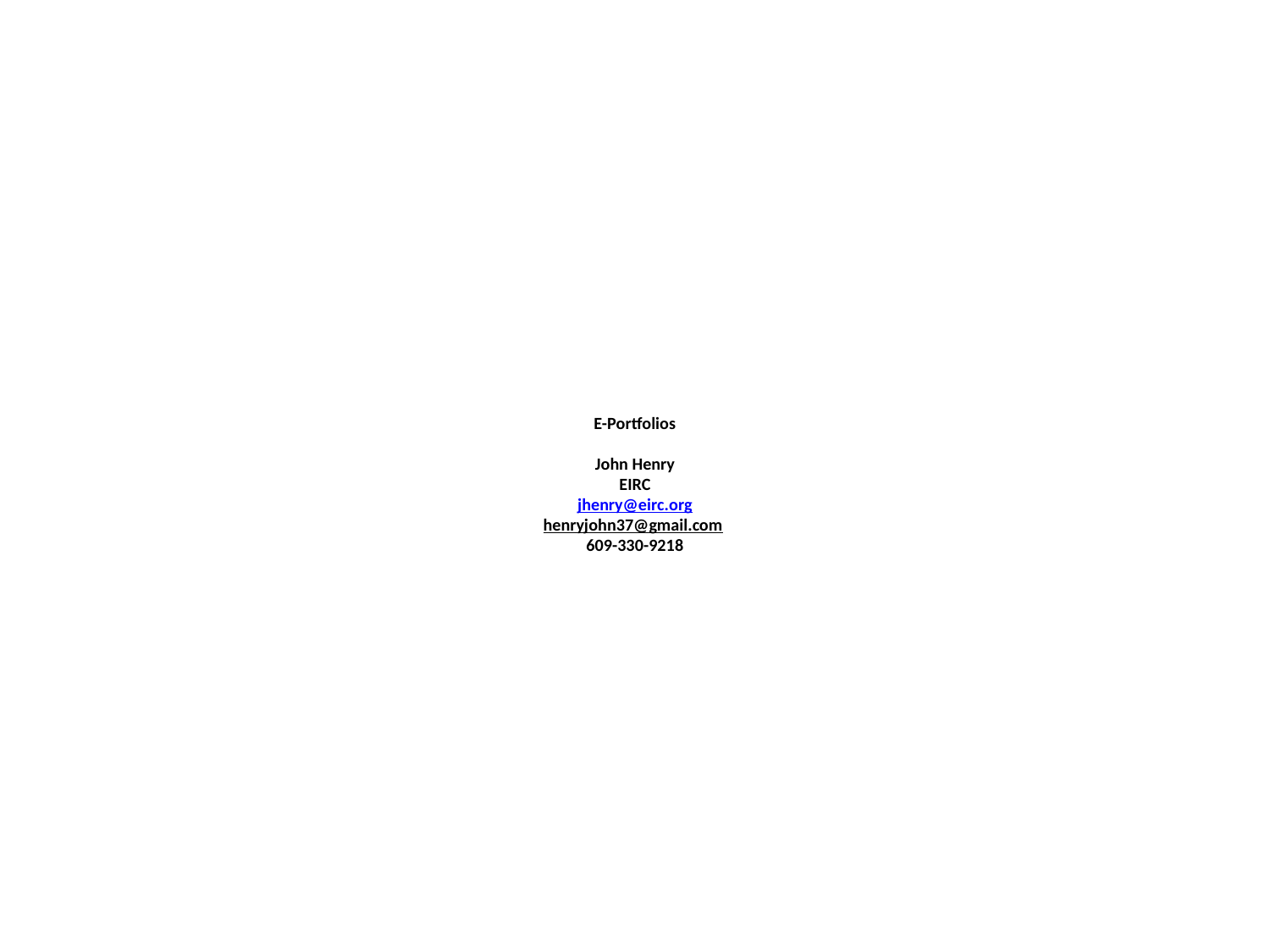

# E-Portfolios John Henry EIRC jhenry@eirc.org henryjohn37@gmail.com 609-330-9218